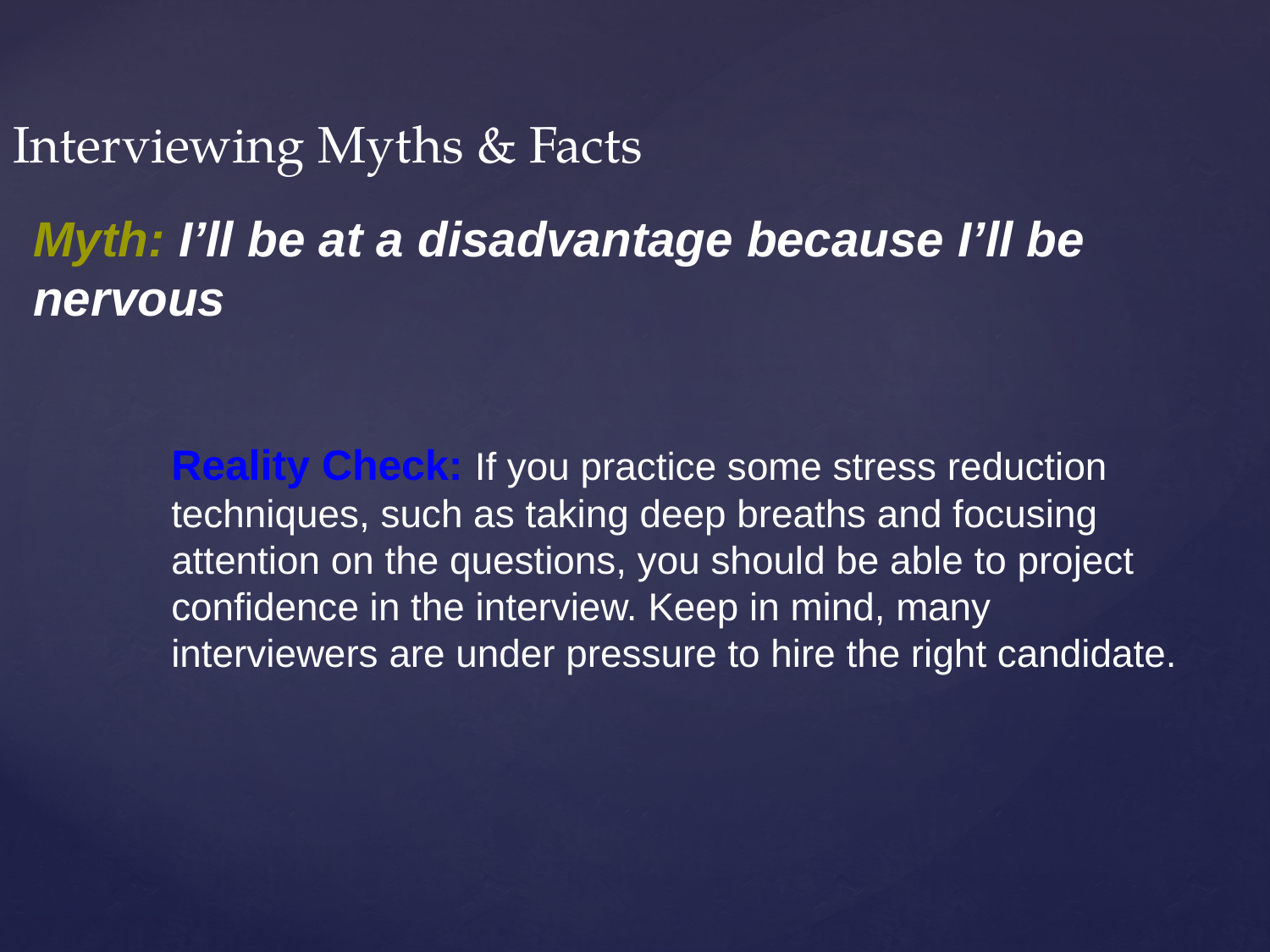

Interviewing Myths & Facts
Myth: I’ll be at a disadvantage because I’ll be nervous

Reality Check: If you practice some stress reduction techniques, such as taking deep breaths and focusing attention on the questions, you should be able to project confidence in the interview. Keep in mind, many interviewers are under pressure to hire the right candidate.